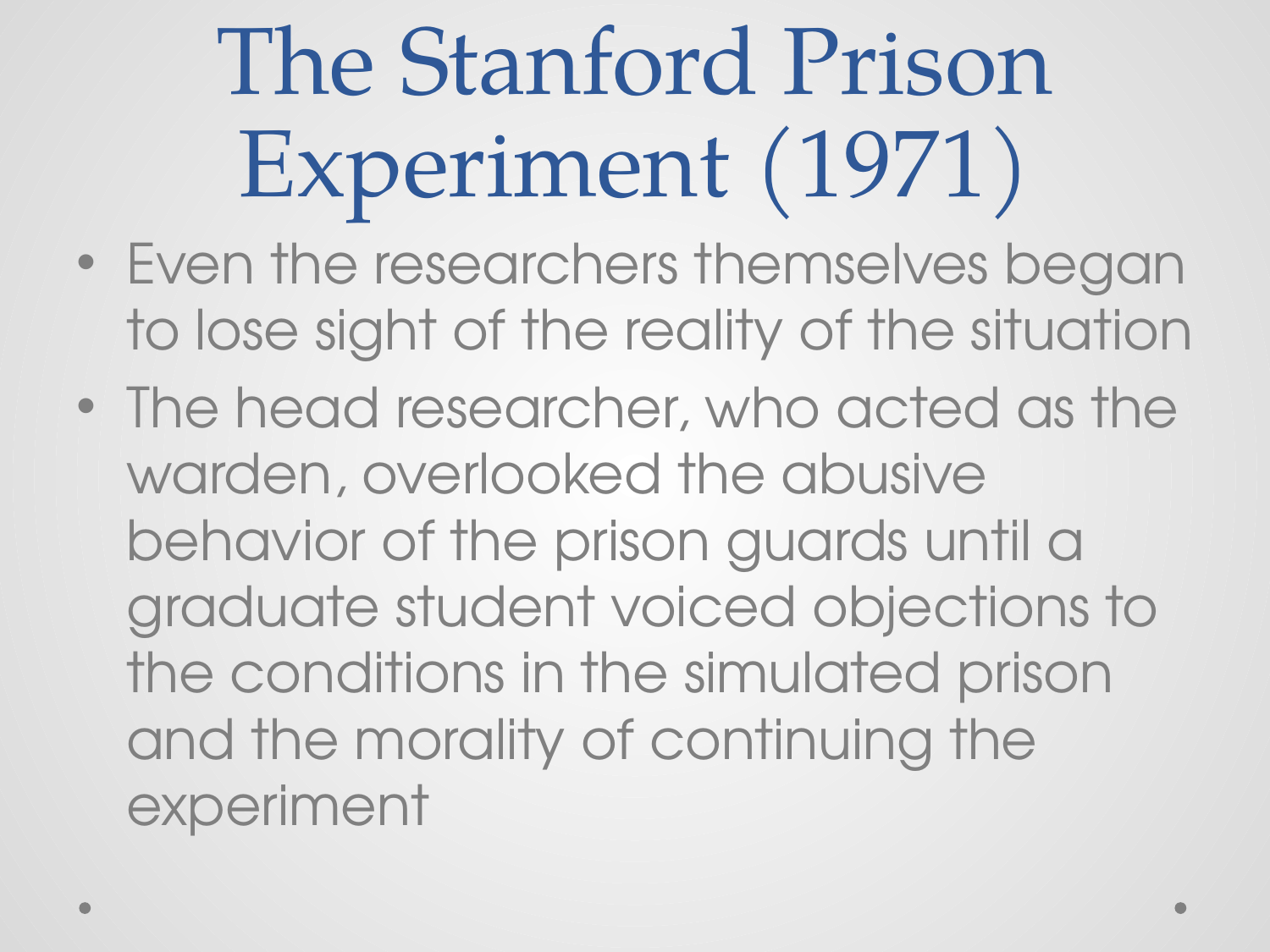

# The Stanford Prison Experiment (1971)
Even the researchers themselves began to lose sight of the reality of the situation
The head researcher, who acted as the warden, overlooked the abusive behavior of the prison guards until a graduate student voiced objections to the conditions in the simulated prison and the morality of continuing the experiment